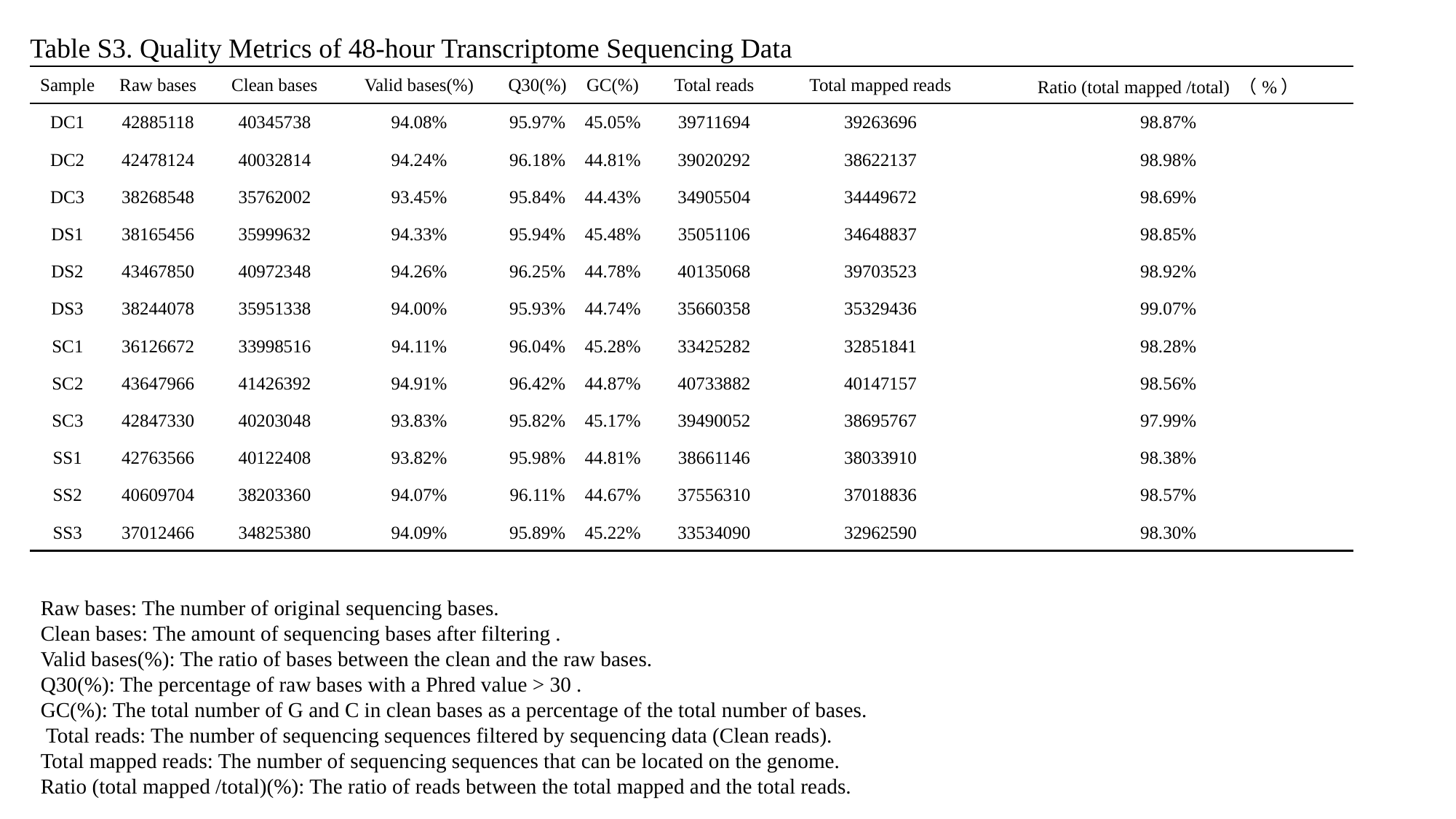

Table S3. Quality Metrics of 48-hour Transcriptome Sequencing Data
| Sample | Raw bases | Clean bases | Valid bases(%) | Q30(%) | GC(%) | Total reads | Total mapped reads | Ratio (total mapped /total) （%） |
| --- | --- | --- | --- | --- | --- | --- | --- | --- |
| DC1 | 42885118 | 40345738 | 94.08% | 95.97% | 45.05% | 39711694 | 39263696 | 98.87% |
| DC2 | 42478124 | 40032814 | 94.24% | 96.18% | 44.81% | 39020292 | 38622137 | 98.98% |
| DC3 | 38268548 | 35762002 | 93.45% | 95.84% | 44.43% | 34905504 | 34449672 | 98.69% |
| DS1 | 38165456 | 35999632 | 94.33% | 95.94% | 45.48% | 35051106 | 34648837 | 98.85% |
| DS2 | 43467850 | 40972348 | 94.26% | 96.25% | 44.78% | 40135068 | 39703523 | 98.92% |
| DS3 | 38244078 | 35951338 | 94.00% | 95.93% | 44.74% | 35660358 | 35329436 | 99.07% |
| SC1 | 36126672 | 33998516 | 94.11% | 96.04% | 45.28% | 33425282 | 32851841 | 98.28% |
| SC2 | 43647966 | 41426392 | 94.91% | 96.42% | 44.87% | 40733882 | 40147157 | 98.56% |
| SC3 | 42847330 | 40203048 | 93.83% | 95.82% | 45.17% | 39490052 | 38695767 | 97.99% |
| SS1 | 42763566 | 40122408 | 93.82% | 95.98% | 44.81% | 38661146 | 38033910 | 98.38% |
| SS2 | 40609704 | 38203360 | 94.07% | 96.11% | 44.67% | 37556310 | 37018836 | 98.57% |
| SS3 | 37012466 | 34825380 | 94.09% | 95.89% | 45.22% | 33534090 | 32962590 | 98.30% |
Raw bases: The number of original sequencing bases.
Clean bases: The amount of sequencing bases after filtering .
Valid bases(%): The ratio of bases between the clean and the raw bases.
Q30(%): The percentage of raw bases with a Phred value > 30 .
GC(%): The total number of G and C in clean bases as a percentage of the total number of bases.
 Total reads: The number of sequencing sequences filtered by sequencing data (Clean reads).
Total mapped reads: The number of sequencing sequences that can be located on the genome.
Ratio (total mapped /total)(%): The ratio of reads between the total mapped and the total reads.